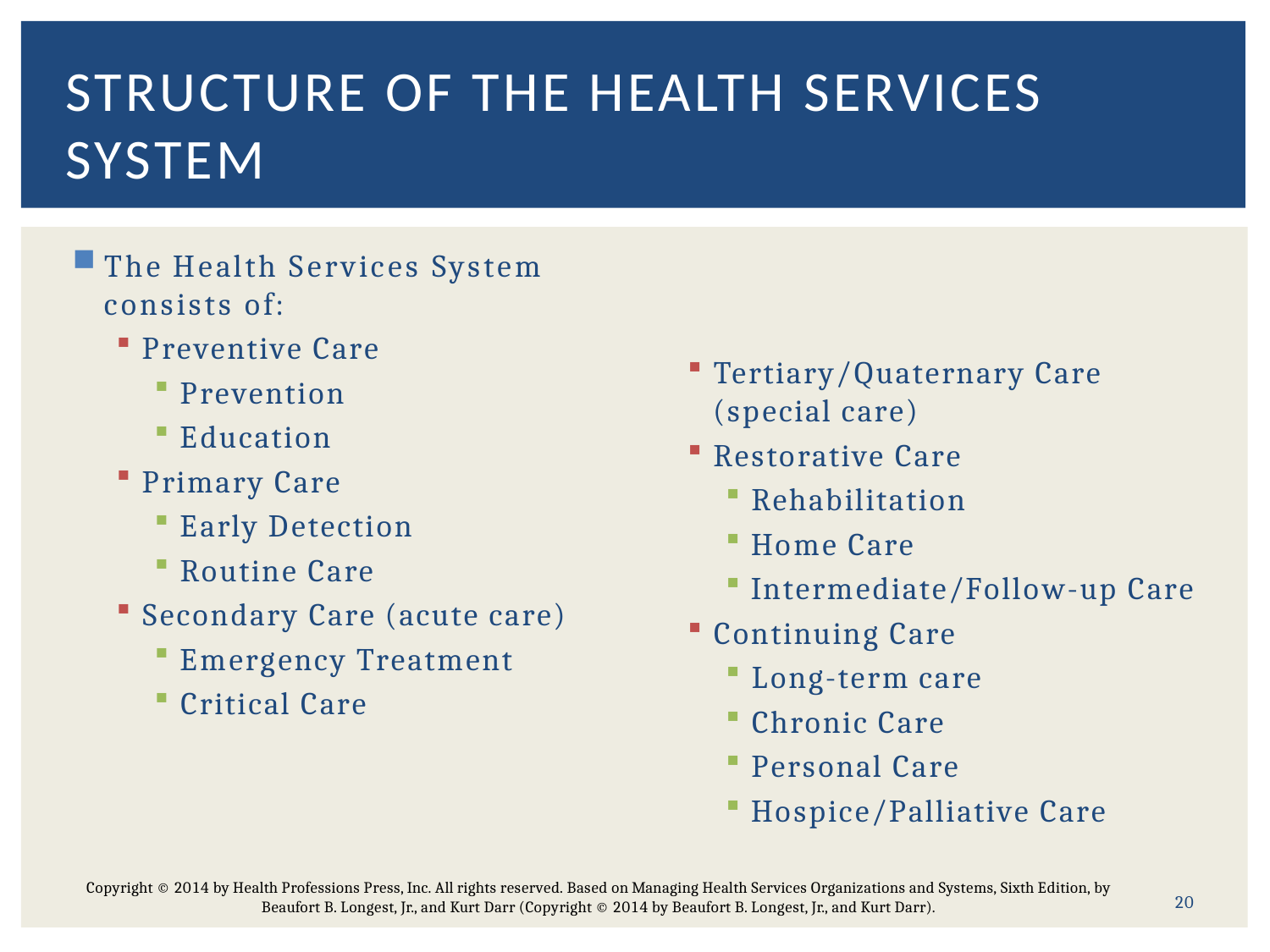

# Structure of the Health Services System
The Health Services System consists of:
Preventive Care
Prevention
Education
Primary Care
Early Detection
Routine Care
Secondary Care (acute care)
Emergency Treatment
Critical Care

Tertiary/Quaternary Care (special care)
Restorative Care
Rehabilitation
Home Care
Intermediate/Follow-up Care
Continuing Care
Long-term care
Chronic Care
Personal Care
Hospice/Palliative Care
Copyright © 2014 by Health Professions Press, Inc. All rights reserved. Based on Managing Health Services Organizations and Systems, Sixth Edition, by Beaufort B. Longest, Jr., and Kurt Darr (Copyright © 2014 by Beaufort B. Longest, Jr., and Kurt Darr).
20